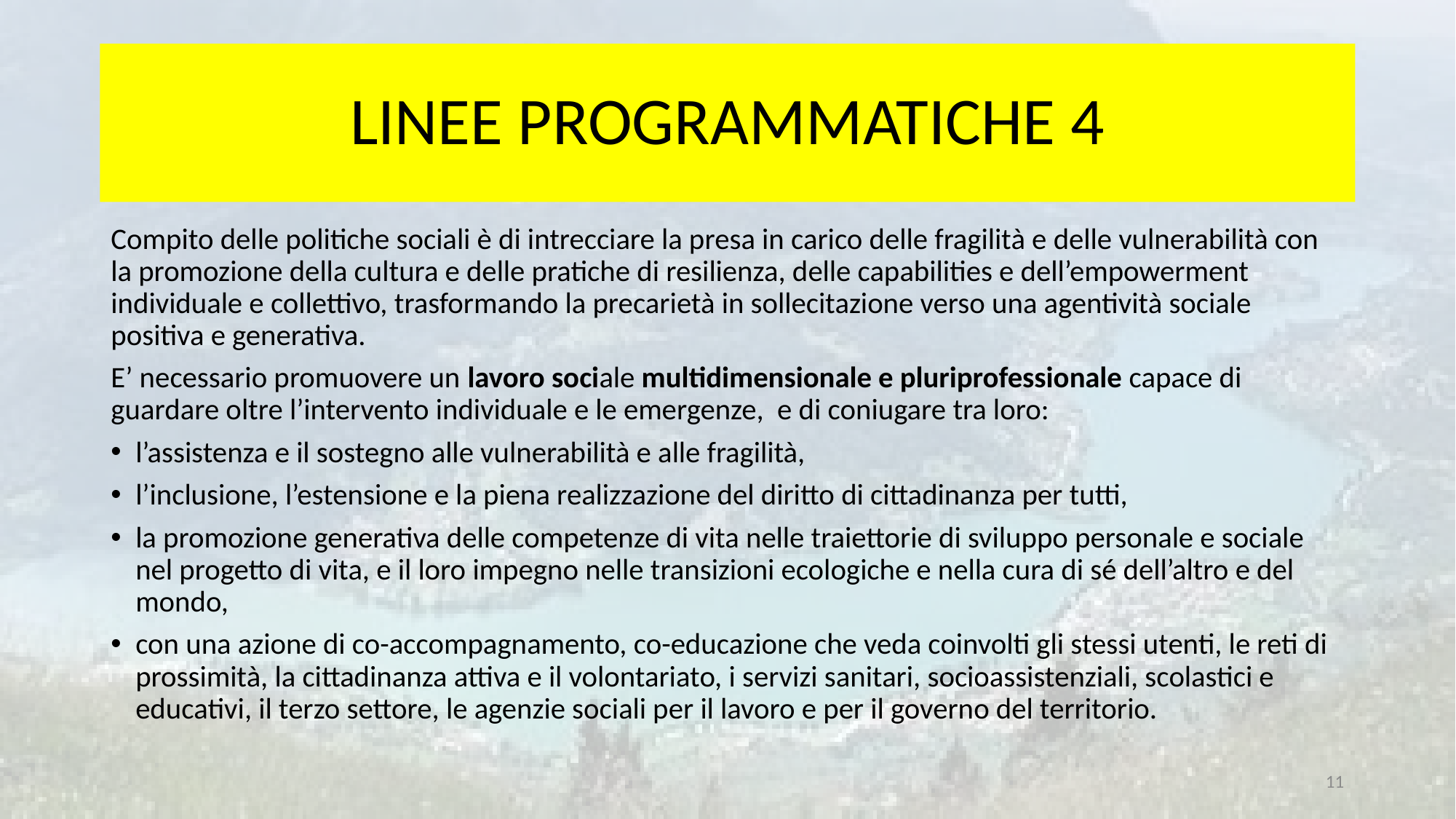

# LINEE PROGRAMMATICHE 4
Compito delle politiche sociali è di intrecciare la presa in carico delle fragilità e delle vulnerabilità con la promozione della cultura e delle pratiche di resilienza, delle capabilities e dell’empowerment individuale e collettivo, trasformando la precarietà in sollecitazione verso una agentività sociale positiva e generativa.
E’ necessario promuovere un lavoro sociale multidimensionale e pluriprofessionale capace di guardare oltre l’intervento individuale e le emergenze,  e di coniugare tra loro:
l’assistenza e il sostegno alle vulnerabilità e alle fragilità,
l’inclusione, l’estensione e la piena realizzazione del diritto di cittadinanza per tutti,
la promozione generativa delle competenze di vita nelle traiettorie di sviluppo personale e sociale nel progetto di vita, e il loro impegno nelle transizioni ecologiche e nella cura di sé dell’altro e del mondo,
con una azione di co-accompagnamento, co-educazione che veda coinvolti gli stessi utenti, le reti di prossimità, la cittadinanza attiva e il volontariato, i servizi sanitari, socioassistenziali, scolastici e educativi, il terzo settore, le agenzie sociali per il lavoro e per il governo del territorio.

11